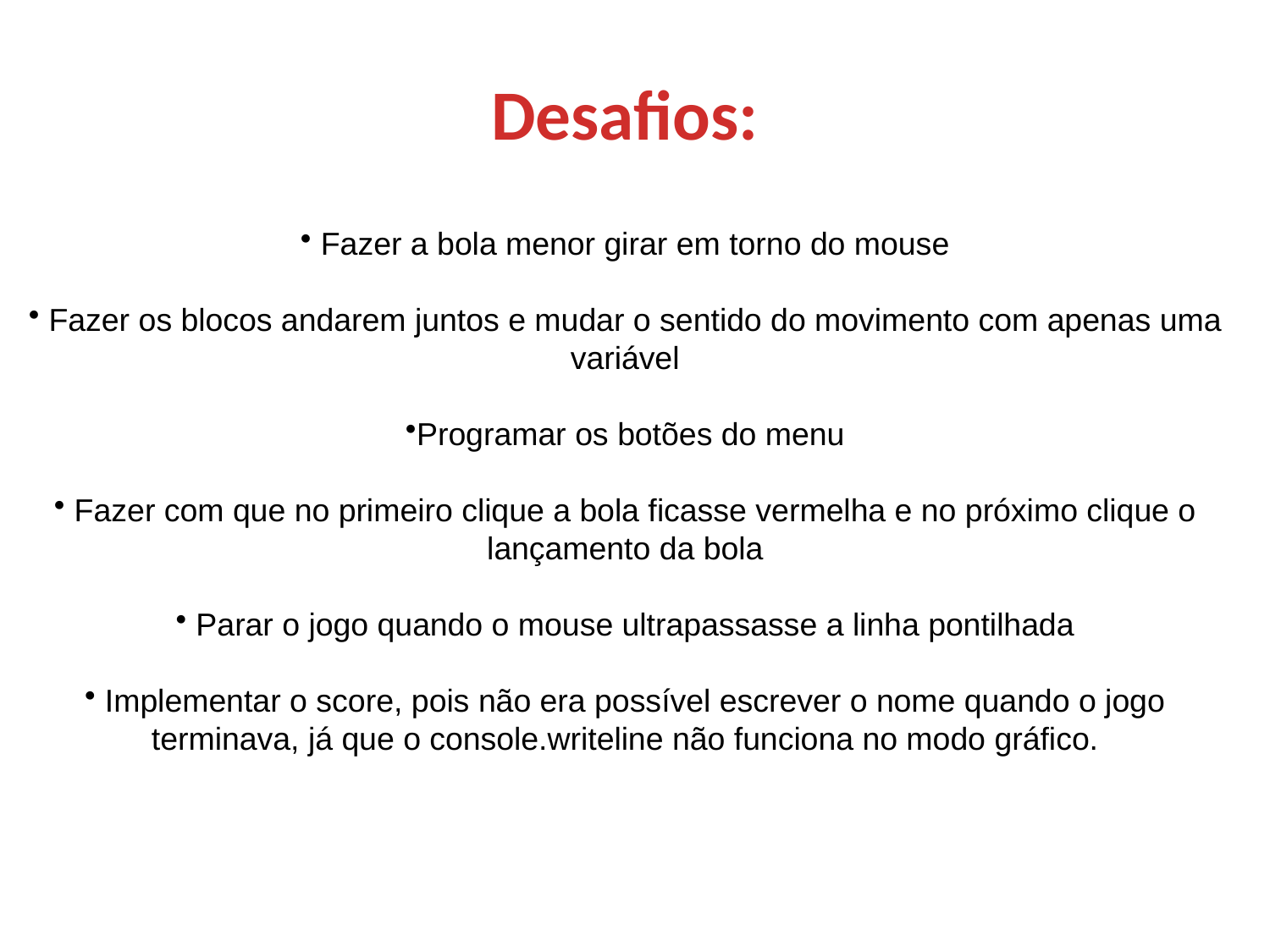

Desafios:

 Fazer a bola menor girar em torno do mouse

 Fazer os blocos andarem juntos e mudar o sentido do movimento com apenas uma variável

Programar os botões do menu

 Fazer com que no primeiro clique a bola ficasse vermelha e no próximo clique o lançamento da bola

 Parar o jogo quando o mouse ultrapassasse a linha pontilhada

 Implementar o score, pois não era possível escrever o nome quando o jogo terminava, já que o console.writeline não funciona no modo gráfico.